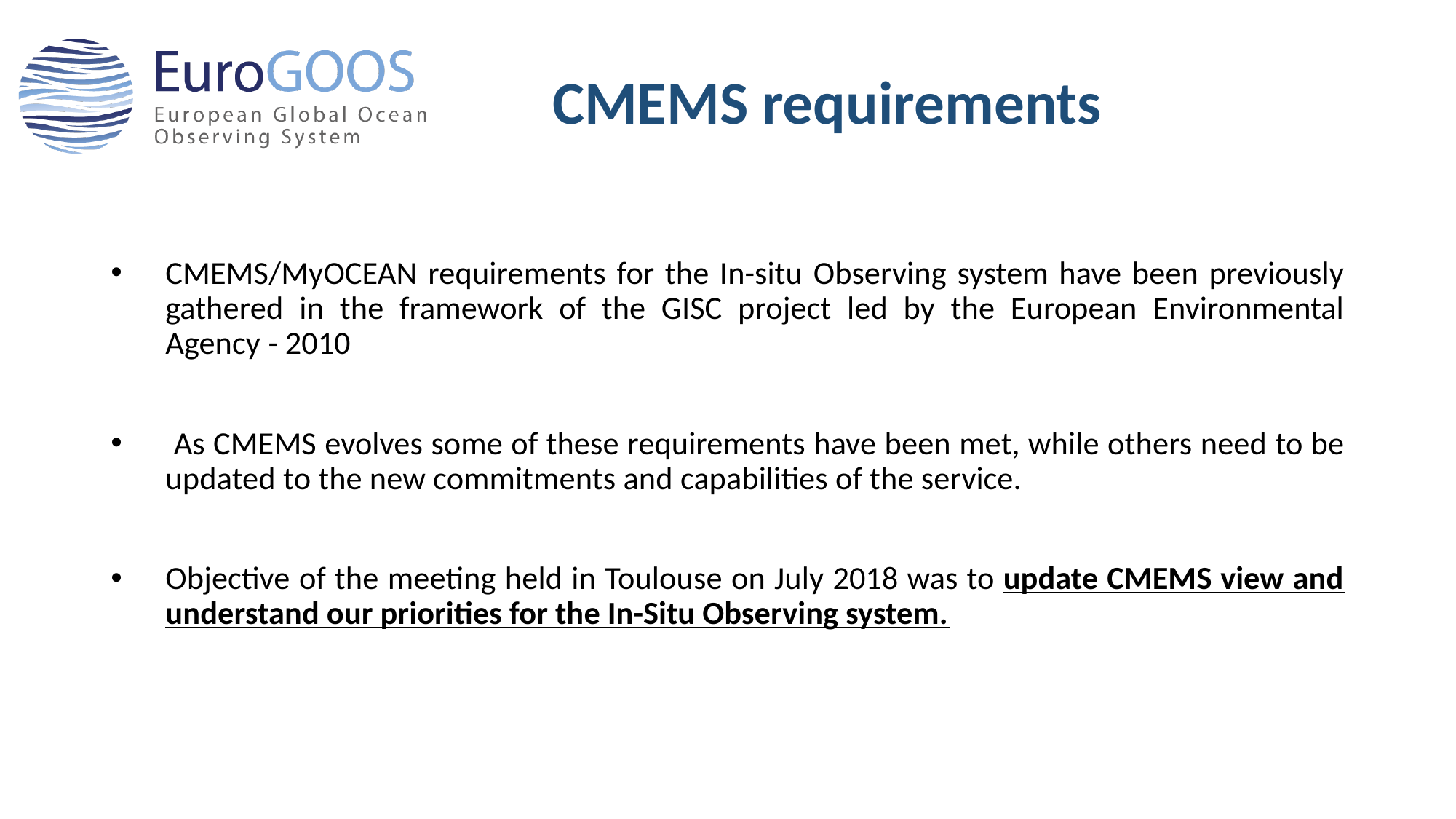

# CMEMS requirements
CMEMS/MyOCEAN requirements for the In-situ Observing system have been previously gathered in the framework of the GISC project led by the European Environmental Agency - 2010

 As CMEMS evolves some of these requirements have been met, while others need to be updated to the new commitments and capabilities of the service.

Objective of the meeting held in Toulouse on July 2018 was to update CMEMS view and understand our priorities for the In-Situ Observing system.